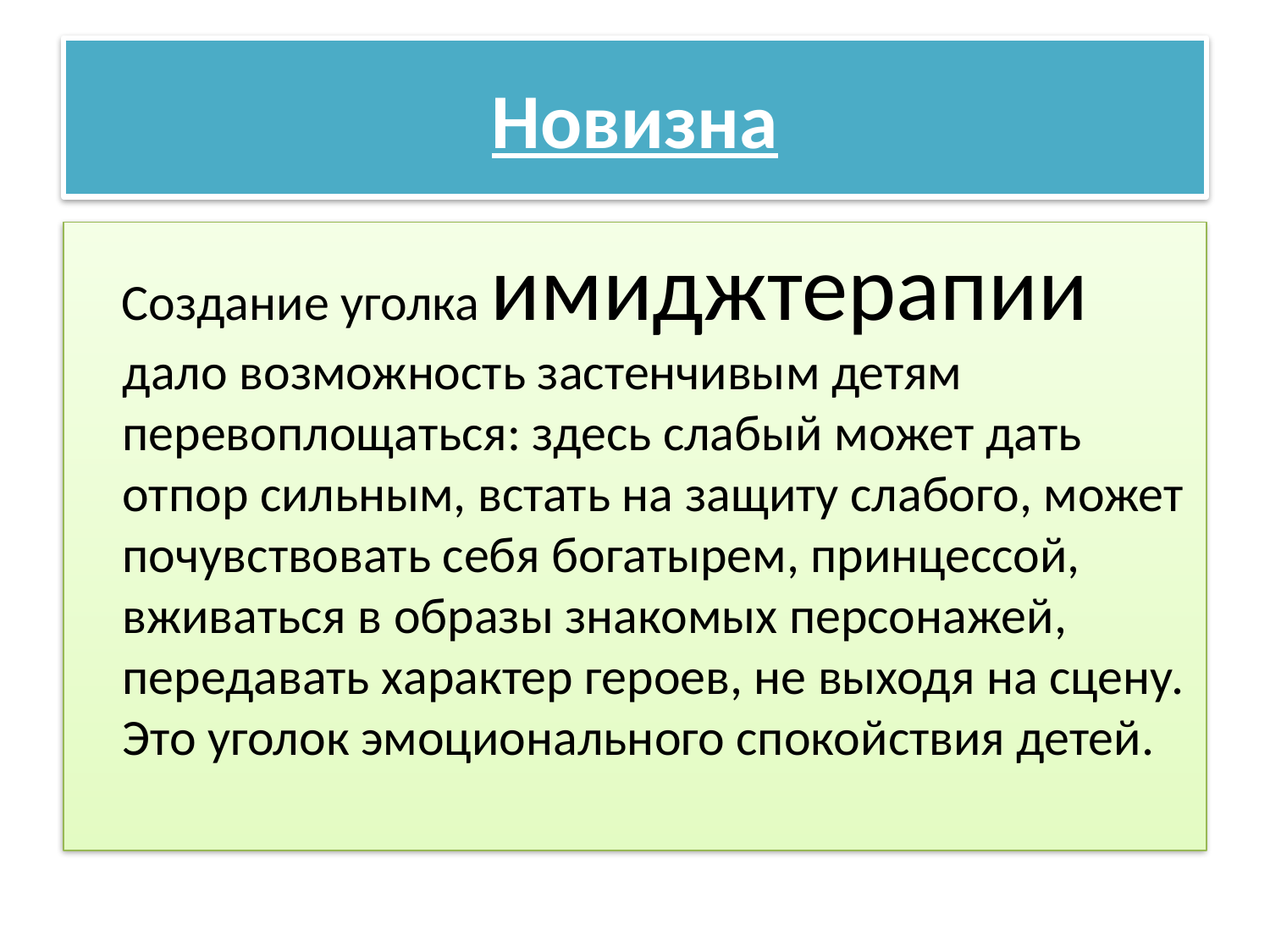

# Новизна
    Создание уголка имиджтерапии дало возможность застенчивым детям перевоплощаться: здесь слабый может дать отпор сильным, встать на защиту слабого, может почувствовать себя богатырем, принцессой, вживаться в образы знакомых персонажей, передавать характер героев, не выходя на сцену. Это уголок эмоционального спокойствия детей.